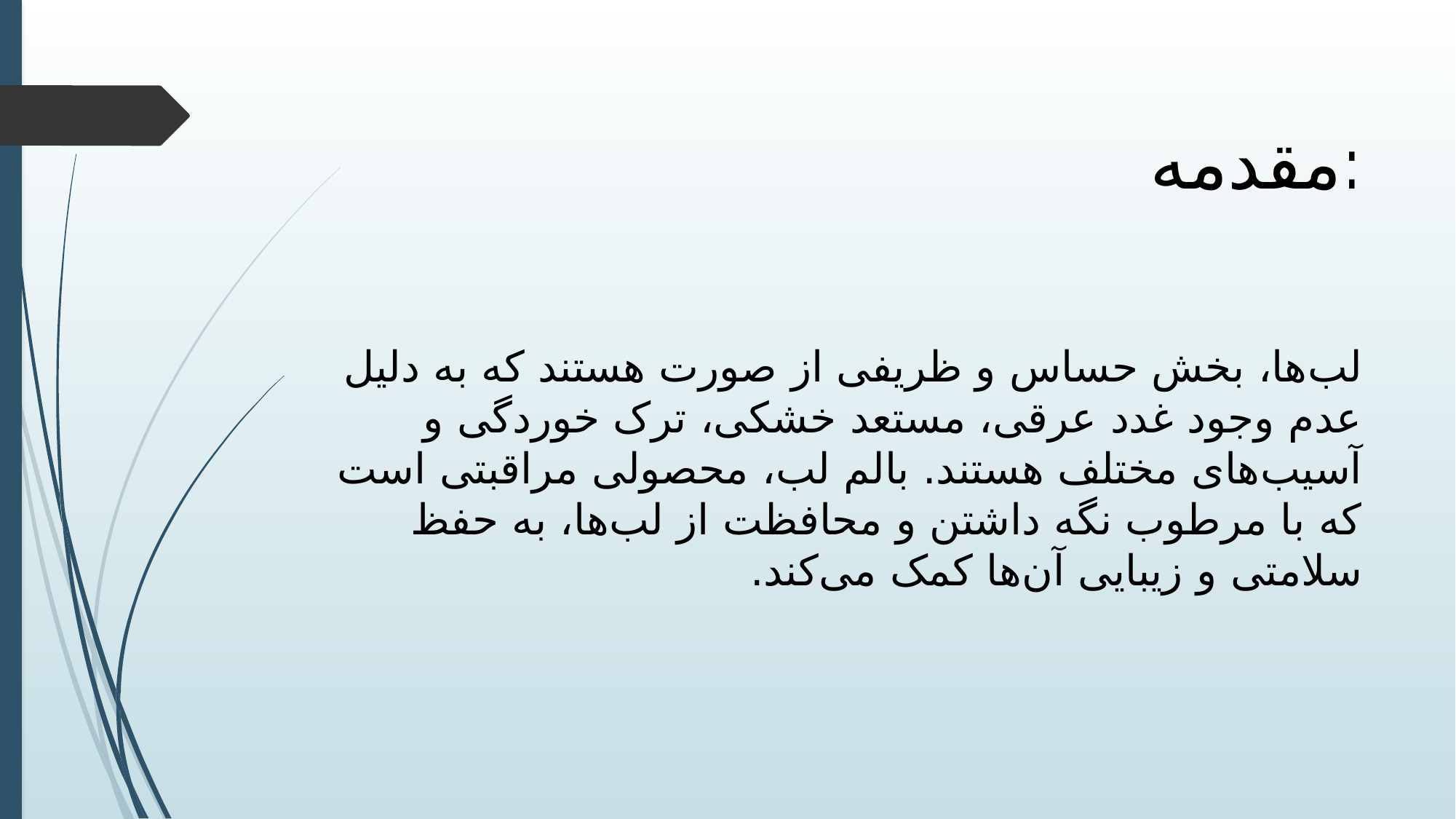

# مقدمه:
لب‌ها، بخش حساس و ظریفی از صورت هستند که به دلیل عدم وجود غدد عرقی، مستعد خشکی، ترک خوردگی و آسیب‌های مختلف هستند. بالم لب، محصولی مراقبتی است که با مرطوب نگه داشتن و محافظت از لب‌ها، به حفظ سلامتی و زیبایی آن‌ها کمک می‌کند.